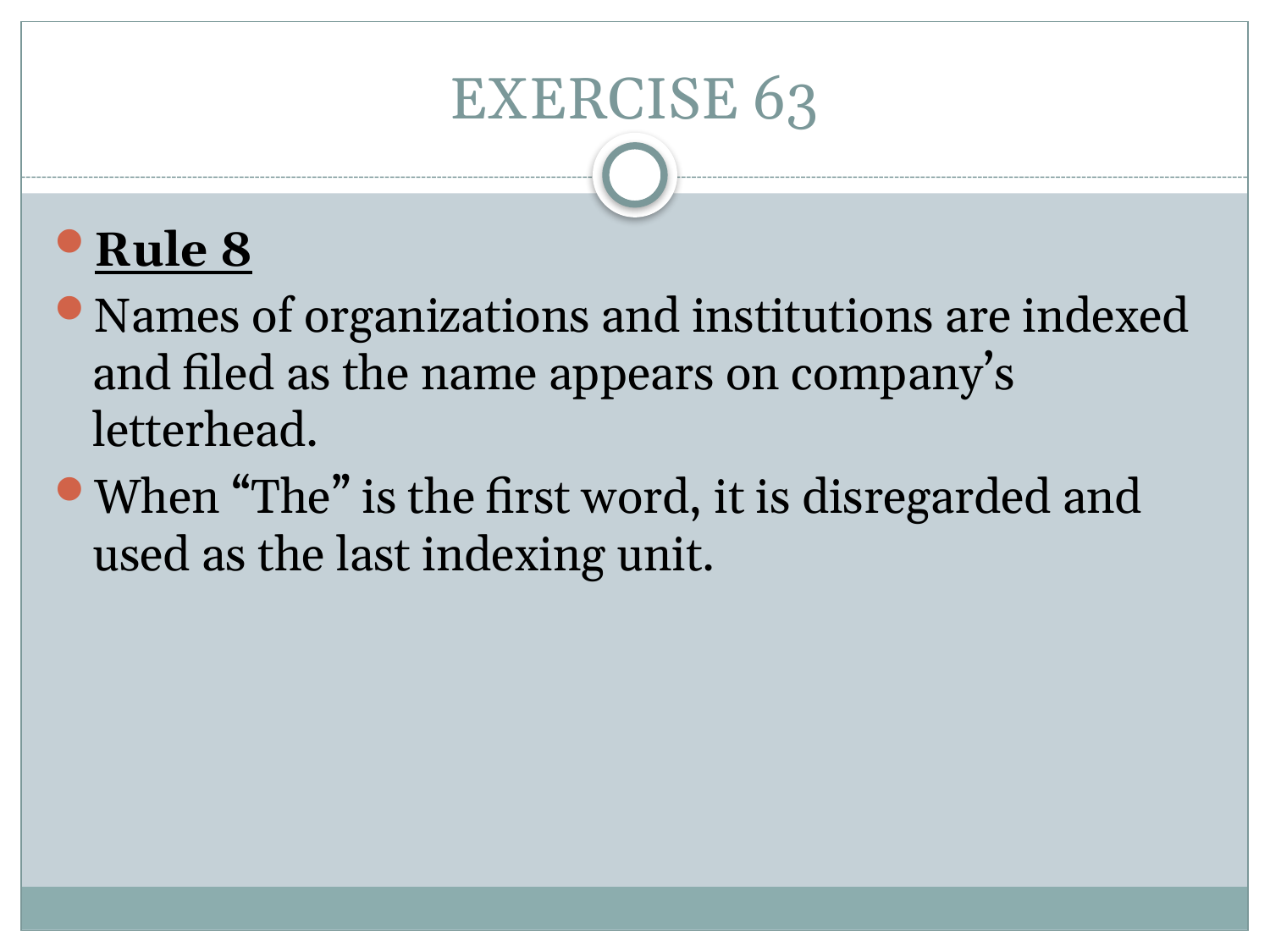

# EXERCISE 63
Rule 8
Names of organizations and institutions are indexed and filed as the name appears on company’s letterhead.
When “The” is the first word, it is disregarded and used as the last indexing unit.